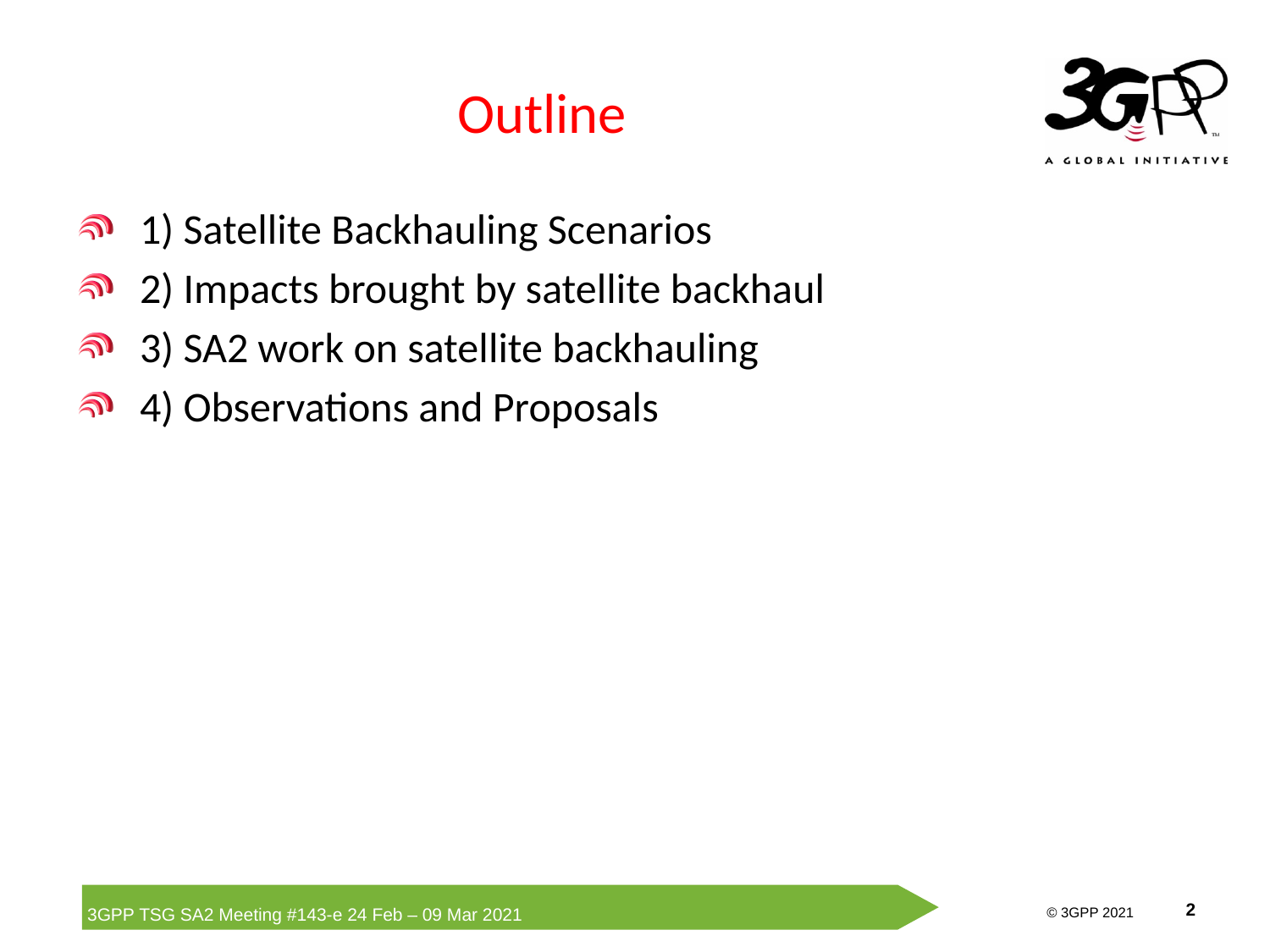

# Outline
1) Satellite Backhauling Scenarios
2) Impacts brought by satellite backhaul
3) SA2 work on satellite backhauling
4) Observations and Proposals